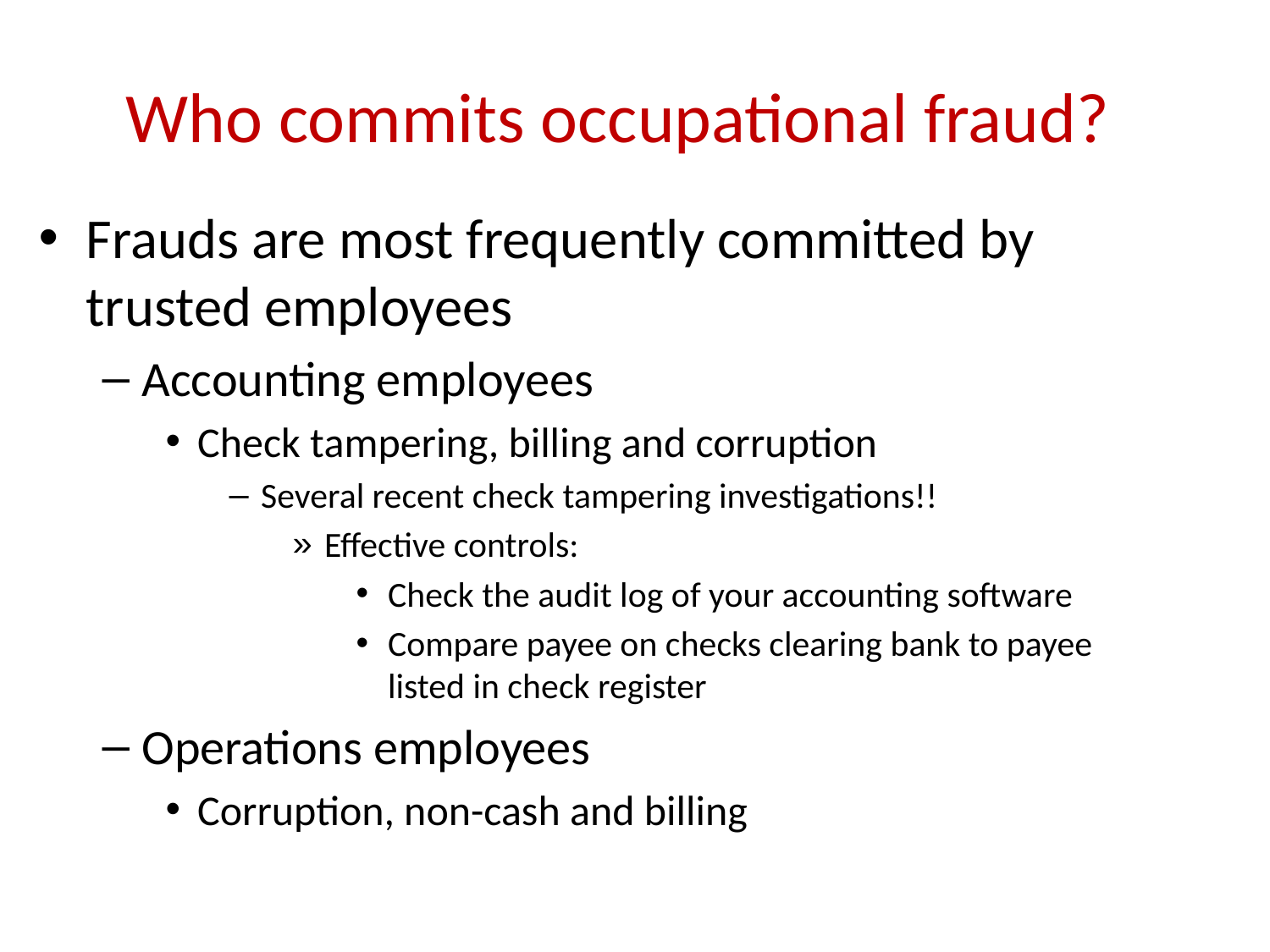

# Who commits occupational fraud?
Frauds are most frequently committed by trusted employees
Accounting employees
Check tampering, billing and corruption
Several recent check tampering investigations!!
Effective controls:
Check the audit log of your accounting software
Compare payee on checks clearing bank to payee listed in check register
Operations employees
Corruption, non-cash and billing